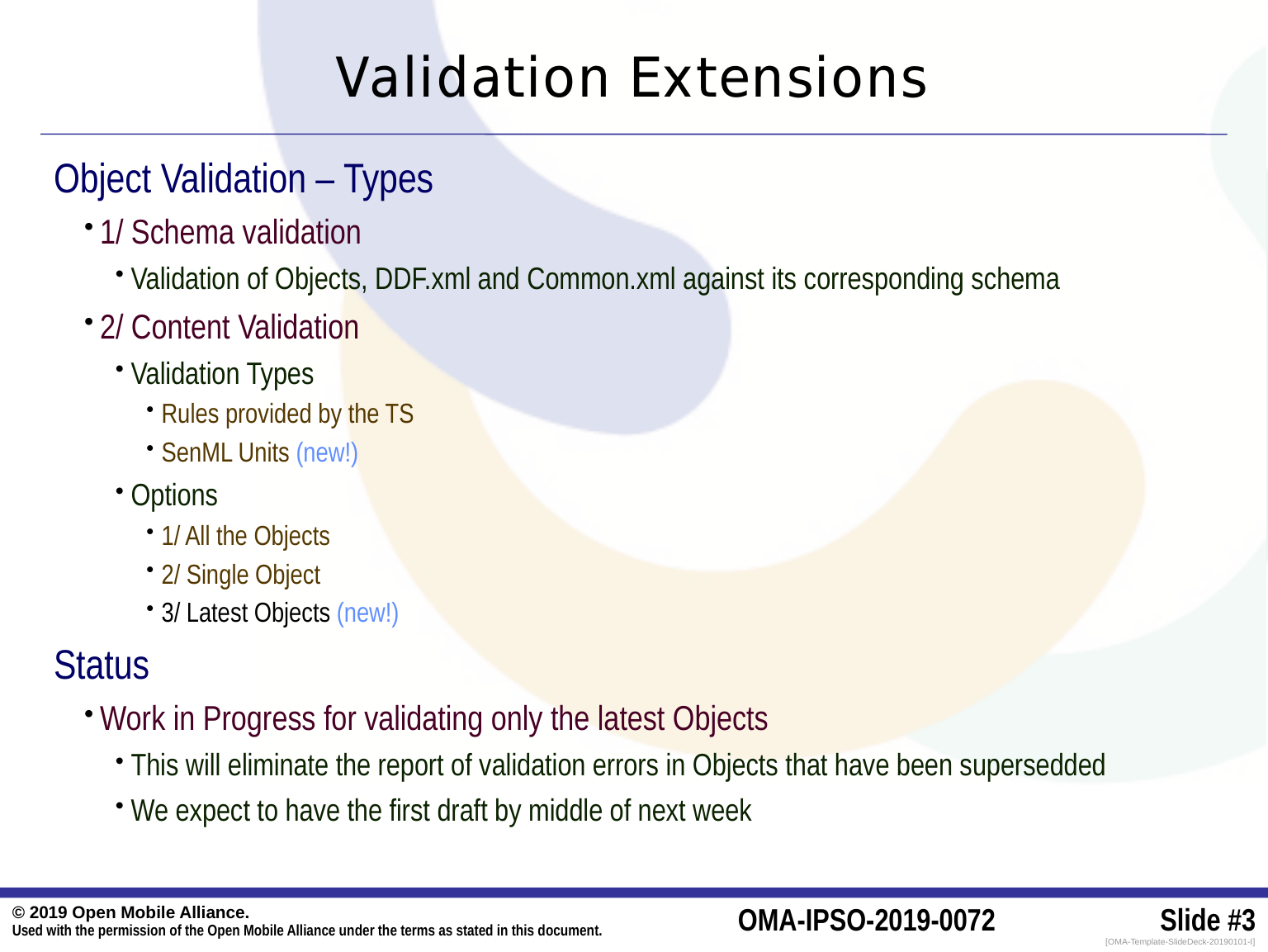

# Validation Extensions
Object Validation – Types
1/ Schema validation
Validation of Objects, DDF.xml and Common.xml against its corresponding schema
2/ Content Validation
Validation Types
Rules provided by the TS
SenML Units (new!)
Options
1/ All the Objects
2/ Single Object
3/ Latest Objects (new!)
Status
Work in Progress for validating only the latest Objects
This will eliminate the report of validation errors in Objects that have been supersedded
We expect to have the first draft by middle of next week